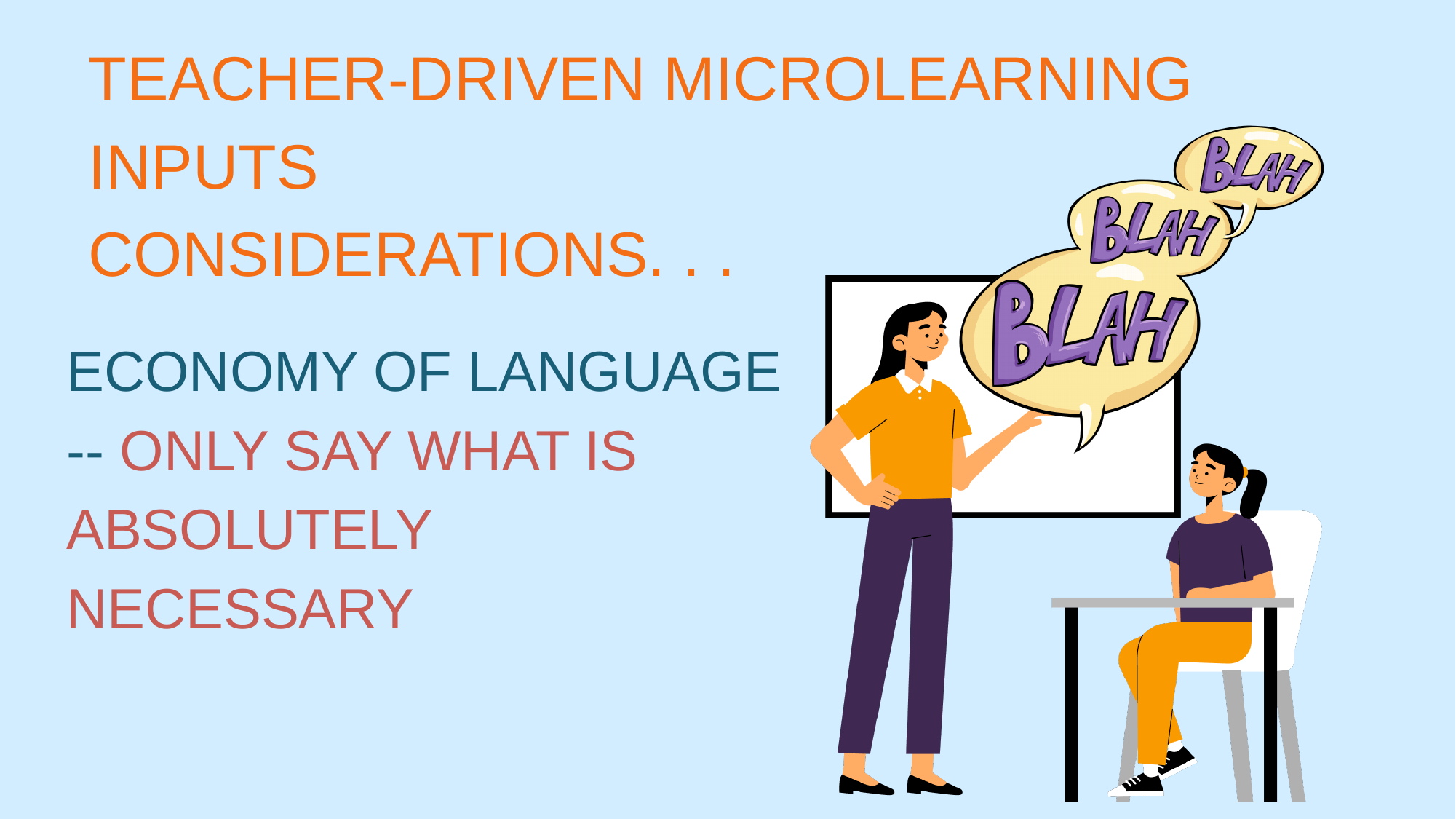

TEACHER-DRIVEN MICROLEARNING INPUTS
CONSIDERATIONS. . .

ECONOMY OF LANGUAGE -- ONLY SAY WHAT IS ABSOLUTELY NECESSARY